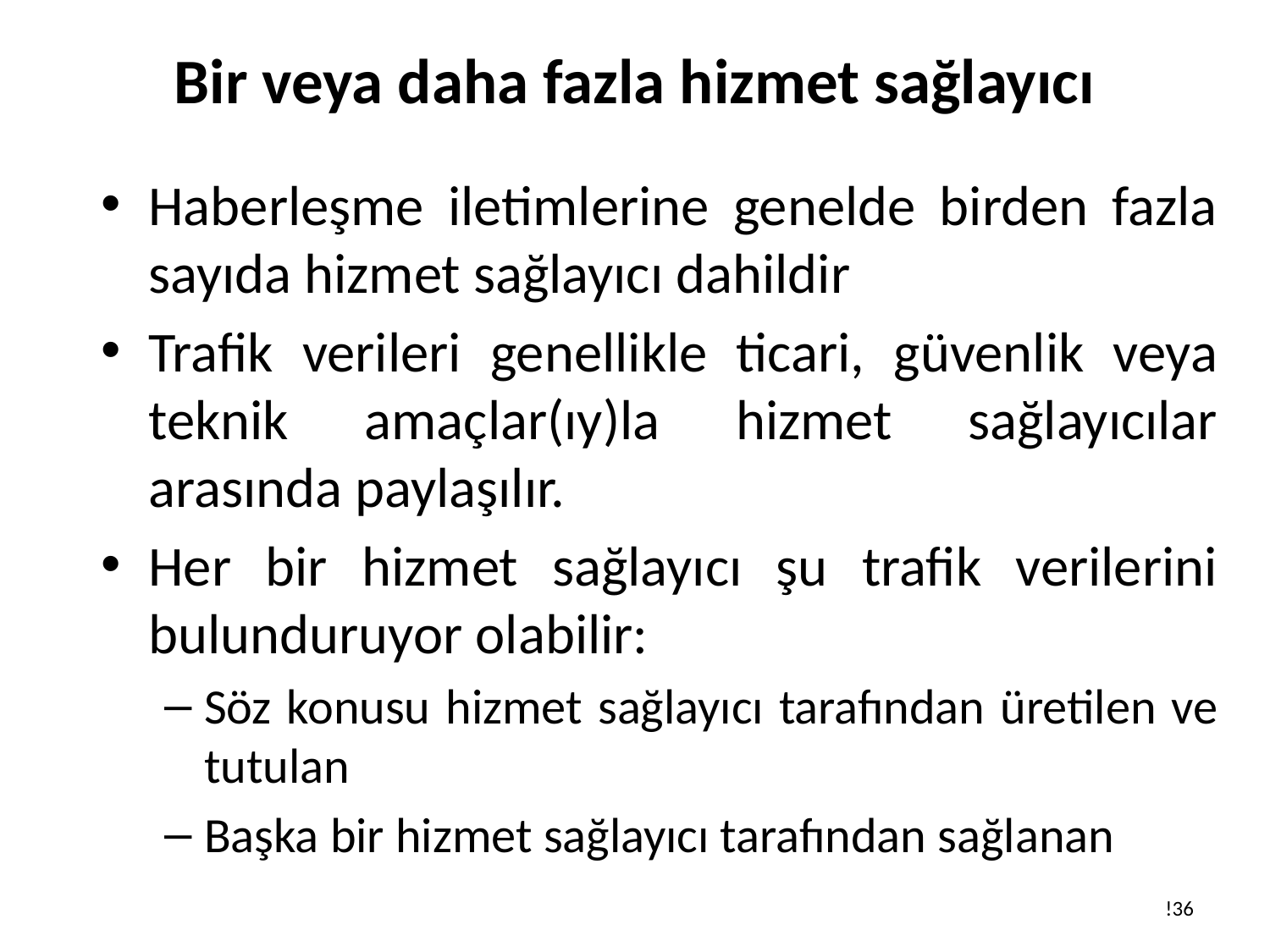

# Bir veya daha fazla hizmet sağlayıcı
Haberleşme iletimlerine genelde birden fazla sayıda hizmet sağlayıcı dahildir
Trafik verileri genellikle ticari, güvenlik veya teknik amaçlar(ıy)la hizmet sağlayıcılar arasında paylaşılır.
Her bir hizmet sağlayıcı şu trafik verilerini bulunduruyor olabilir:
Söz konusu hizmet sağlayıcı tarafından üretilen ve tutulan
Başka bir hizmet sağlayıcı tarafından sağlanan
!36